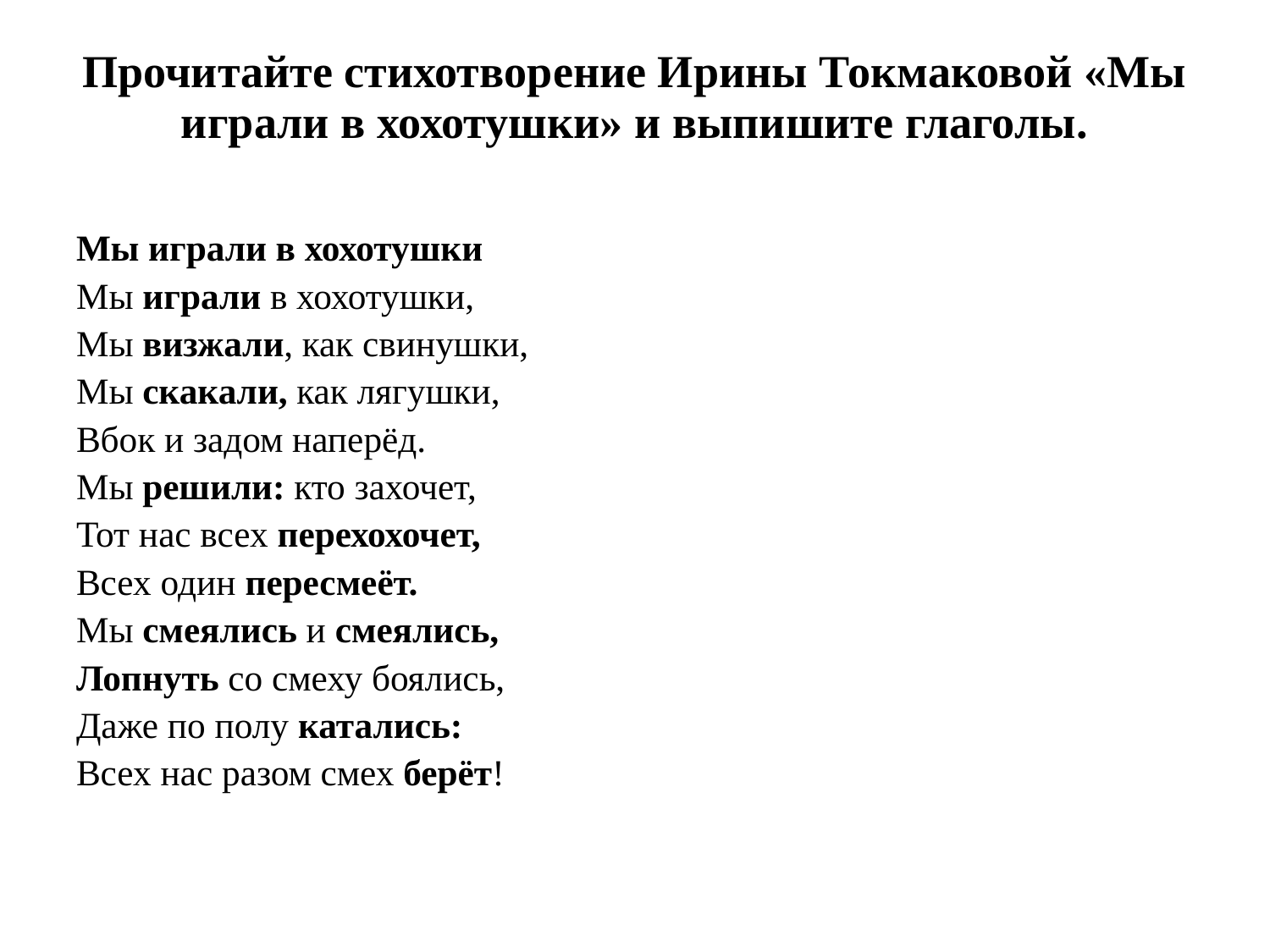

# Прочитайте стихотворение Ирины Токмаковой «Мы играли в хохотушки» и выпишите глаголы.
Мы играли в хохотушки
Мы играли в хохотушки,
Мы визжали, как свинушки,
Мы скакали, как лягушки,
Вбок и задом наперёд.
Мы решили: кто захочет,
Тот нас всех перехохочет,
Всех один пересмеёт.
Мы смеялись и смеялись,
Лопнуть со смеху боялись,
Даже по полу катались:
Всех нас разом смех берёт!